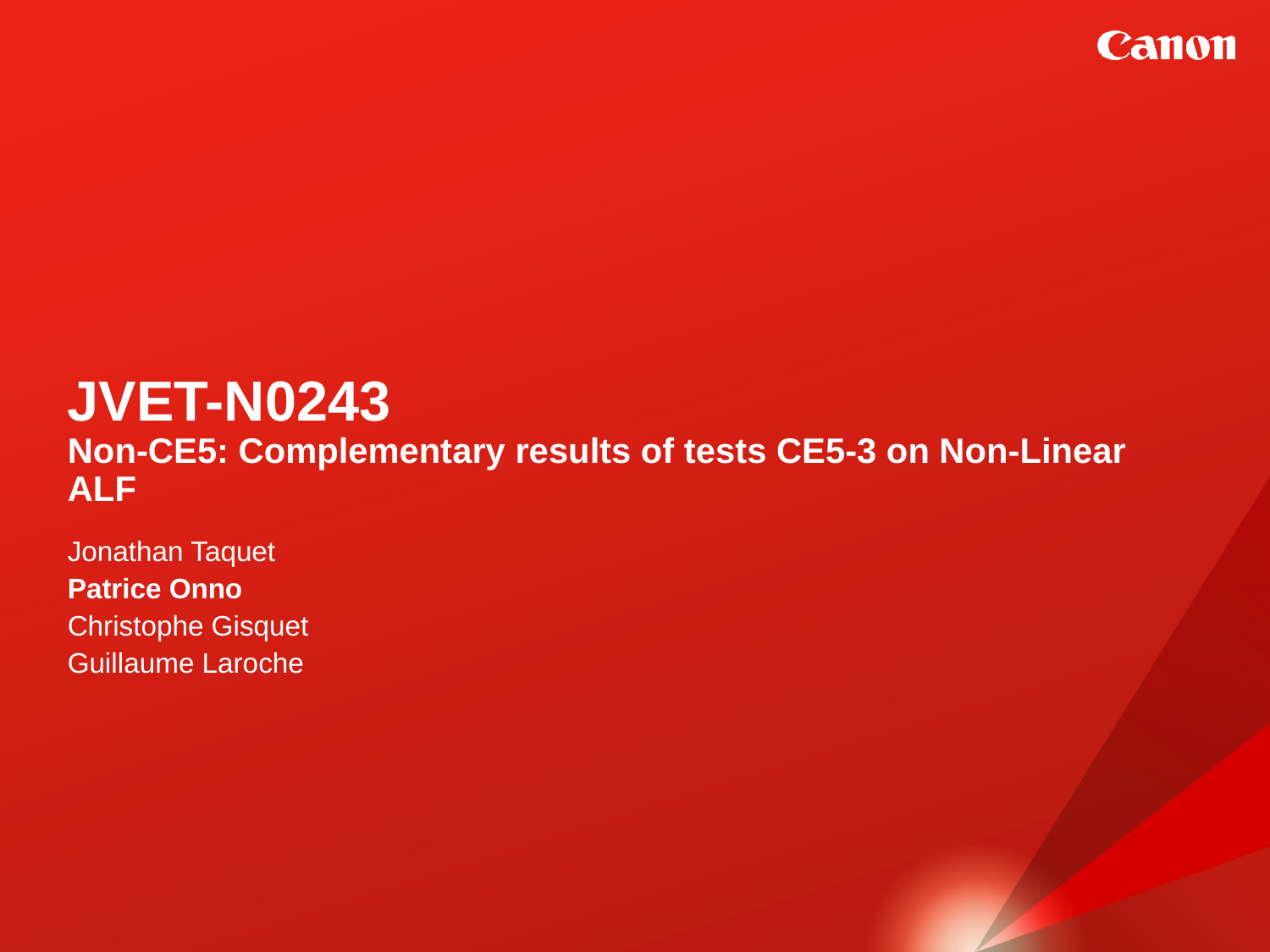

# JVET-N0243 Non-CE5: Complementary results of tests CE5-3 on Non-Linear ALF
Jonathan Taquet
Patrice Onno
Christophe Gisquet
Guillaume Laroche